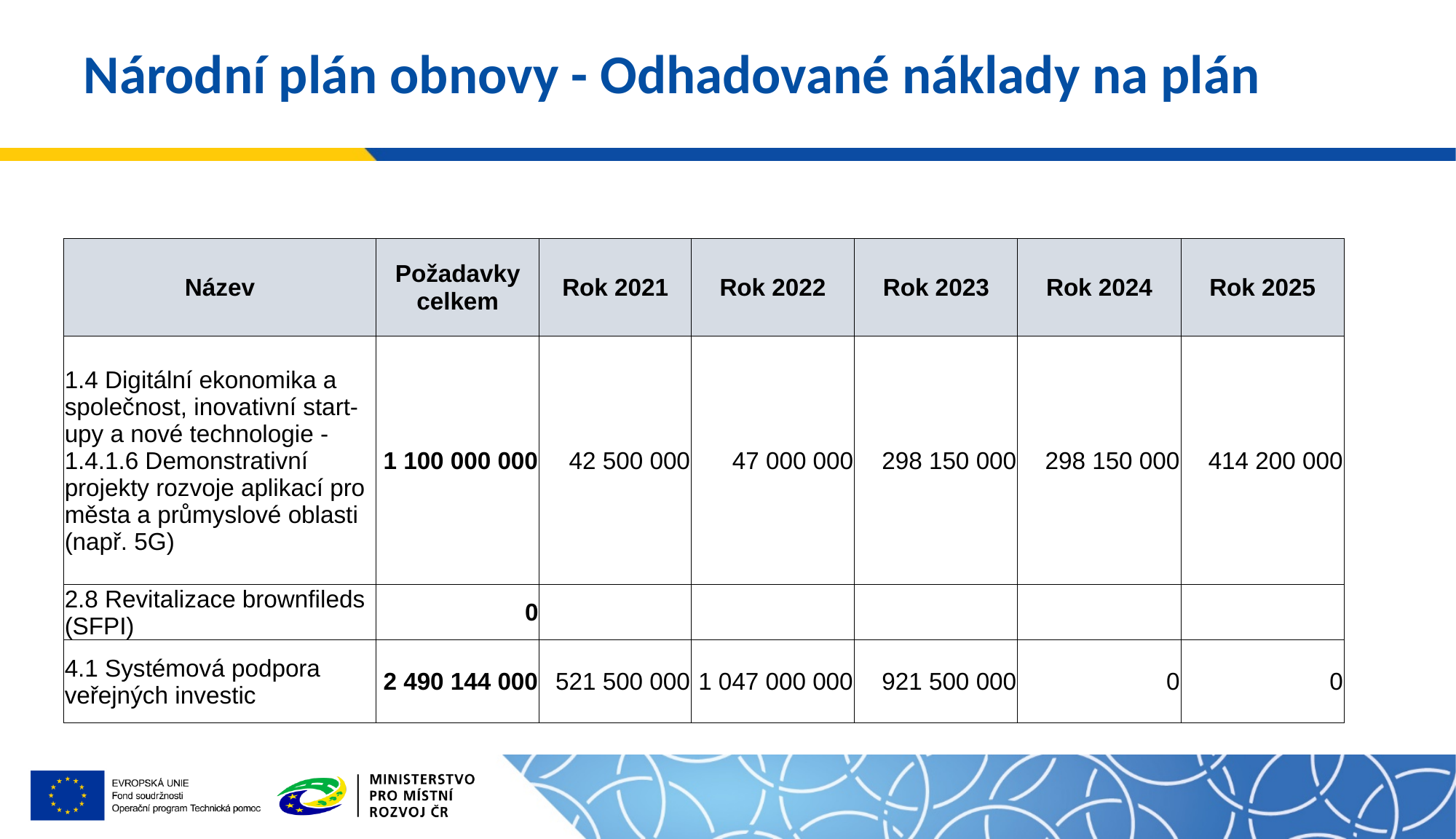

# Národní plán obnovy - Odhadované náklady na plán
| Název | Požadavky celkem | Rok 2021 | Rok 2022 | Rok 2023 | Rok 2024 | Rok 2025 |
| --- | --- | --- | --- | --- | --- | --- |
| 1.4 Digitální ekonomika a společnost, inovativní start-upy a nové technologie - 1.4.1.6 Demonstrativní projekty rozvoje aplikací pro města a průmyslové oblasti (např. 5G) | 1 100 000 000 | 42 500 000 | 47 000 000 | 298 150 000 | 298 150 000 | 414 200 000 |
| 2.8 Revitalizace brownfileds (SFPI) | 0 |  |  |  |  |  |
| 4.1 Systémová podpora veřejných investic | 2 490 144 000 | 521 500 000 | 1 047 000 000 | 921 500 000 | 0 | 0 |